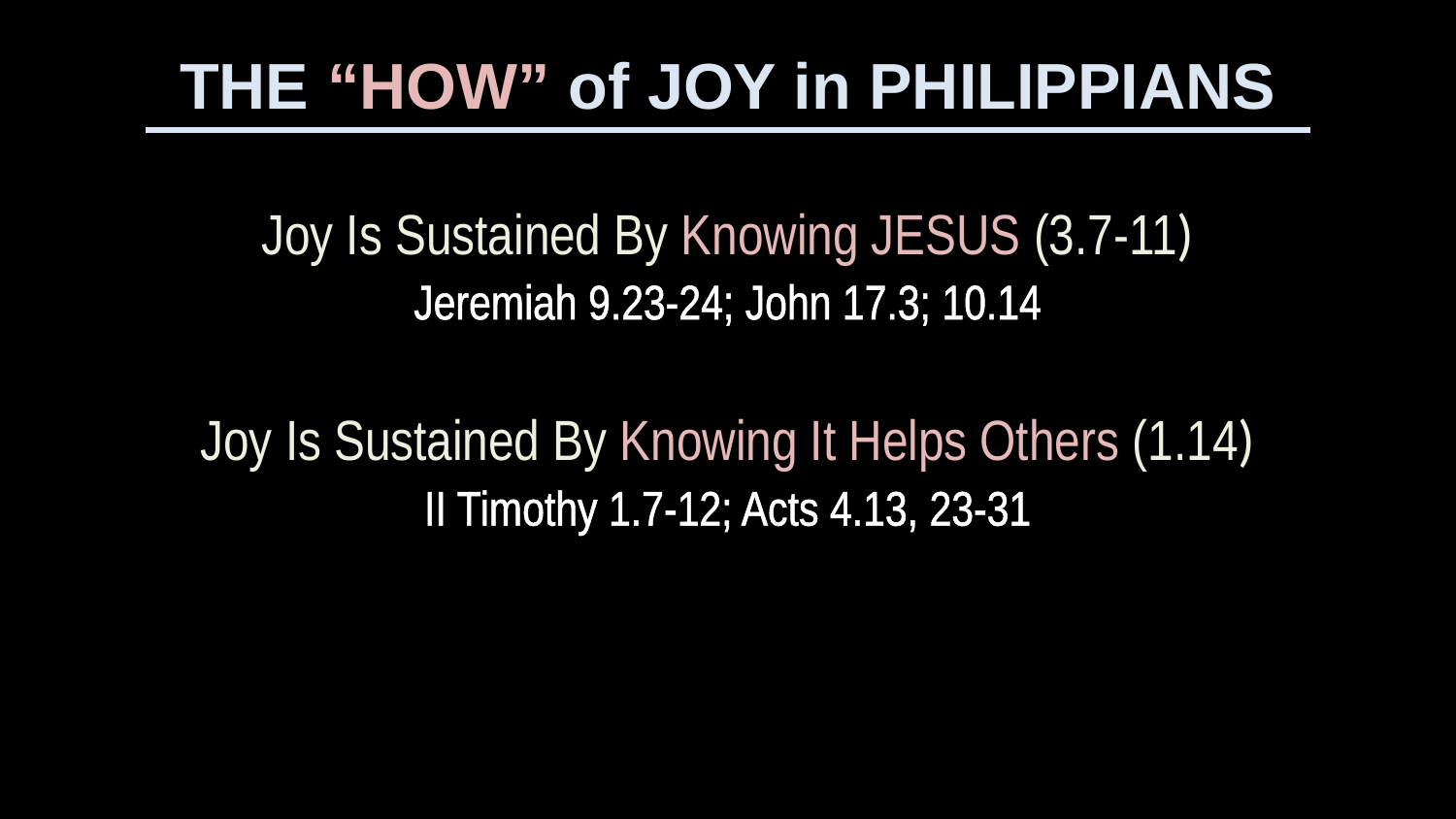

THE “HOW” of JOY in PHILIPPIANS
Joy Is Sustained By Knowing JESUS (3.7-11)
Jeremiah 9.23-24; John 17.3; 10.14
Joy Is Sustained By Knowing It Helps Others (1.14)
II Timothy 1.7-12; Acts 4.13, 23-31